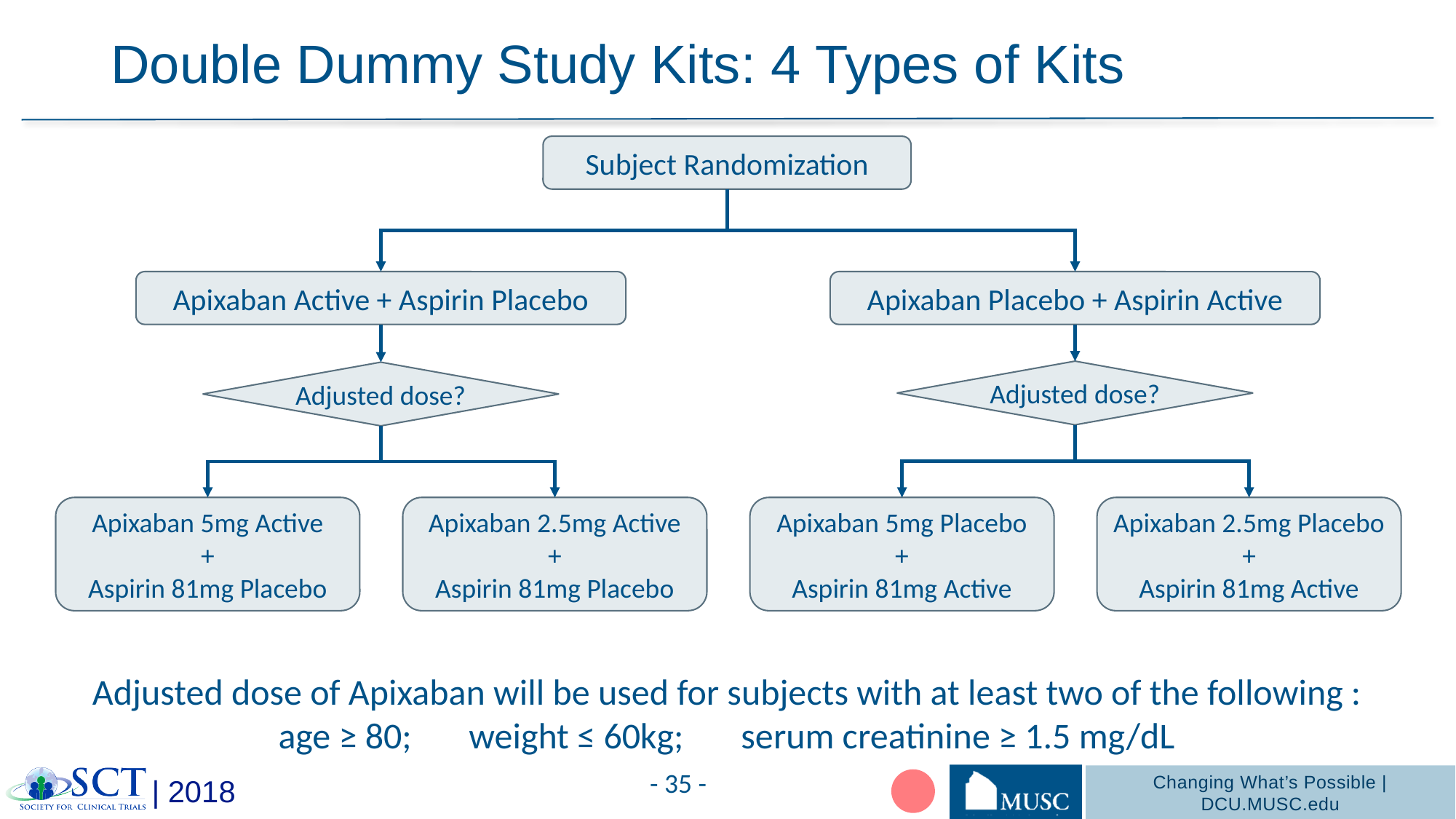

# Double Dummy Study Kits: 4 Types of Kits
Subject Randomization
Apixaban Placebo + Aspirin Active
Apixaban Active + Aspirin Placebo
Adjusted dose?
Adjusted dose?
Apixaban 5mg Active
+
Aspirin 81mg Placebo
Apixaban 2.5mg Active
+
Aspirin 81mg Placebo
Apixaban 5mg Placebo
+
Aspirin 81mg Active
Apixaban 2.5mg Placebo
+
Aspirin 81mg Active
Adjusted dose of Apixaban will be used for subjects with at least two of the following :
age ≥ 80;       weight ≤ 60kg;       serum creatinine ≥ 1.5 mg/dL
- 35 -